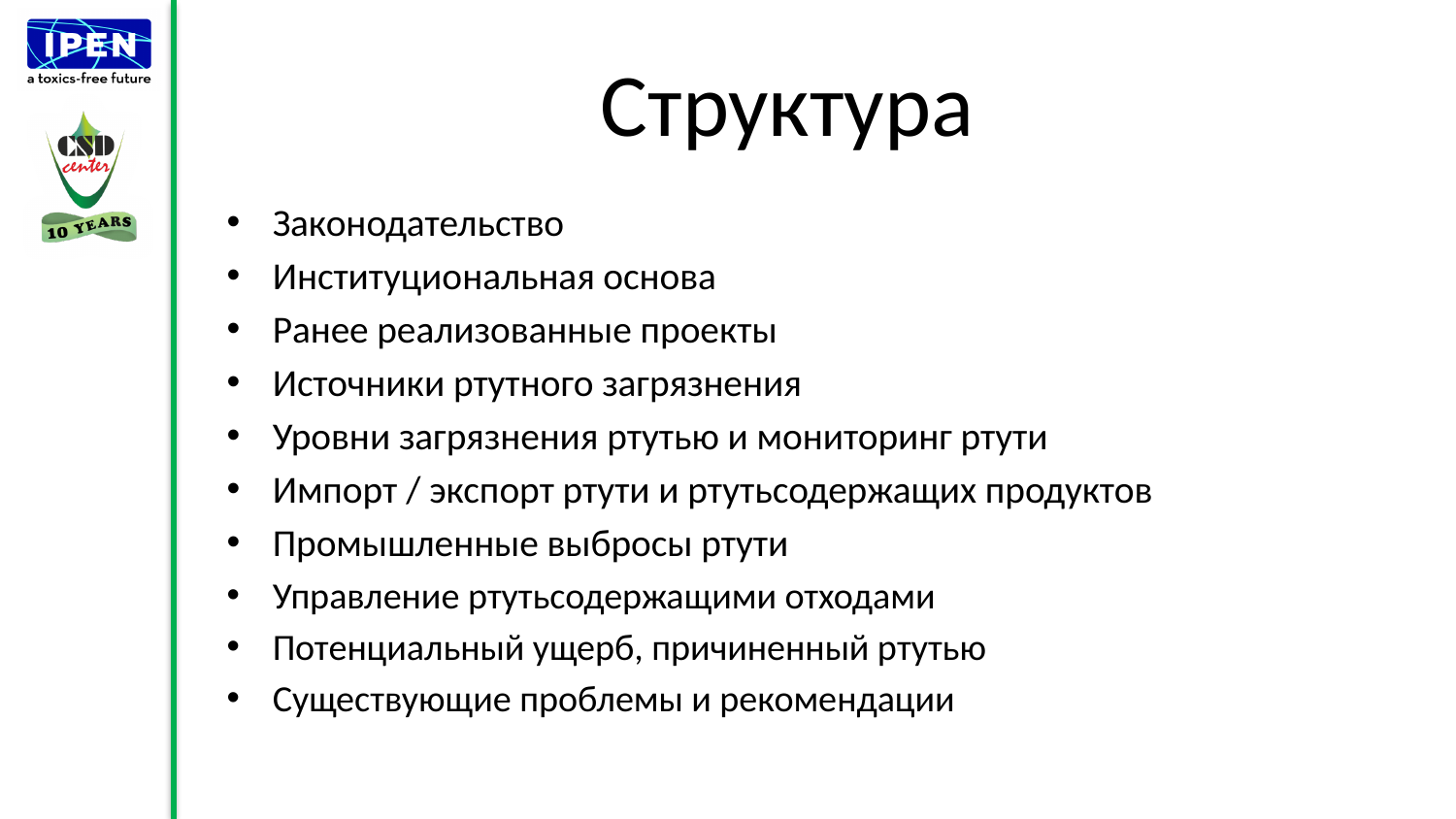

# Структура
Законодательство
Институциональная основа
Ранее реализованные проекты
Источники ртутного загрязнения
Уровни загрязнения ртутью и мониторинг ртути
Импорт / экспорт ртути и ртутьсодержащих продуктов
Промышленные выбросы ртути
Управление ртутьсодержащими отходами
Потенциальный ущерб, причиненный ртутью
Существующие проблемы и рекомендации